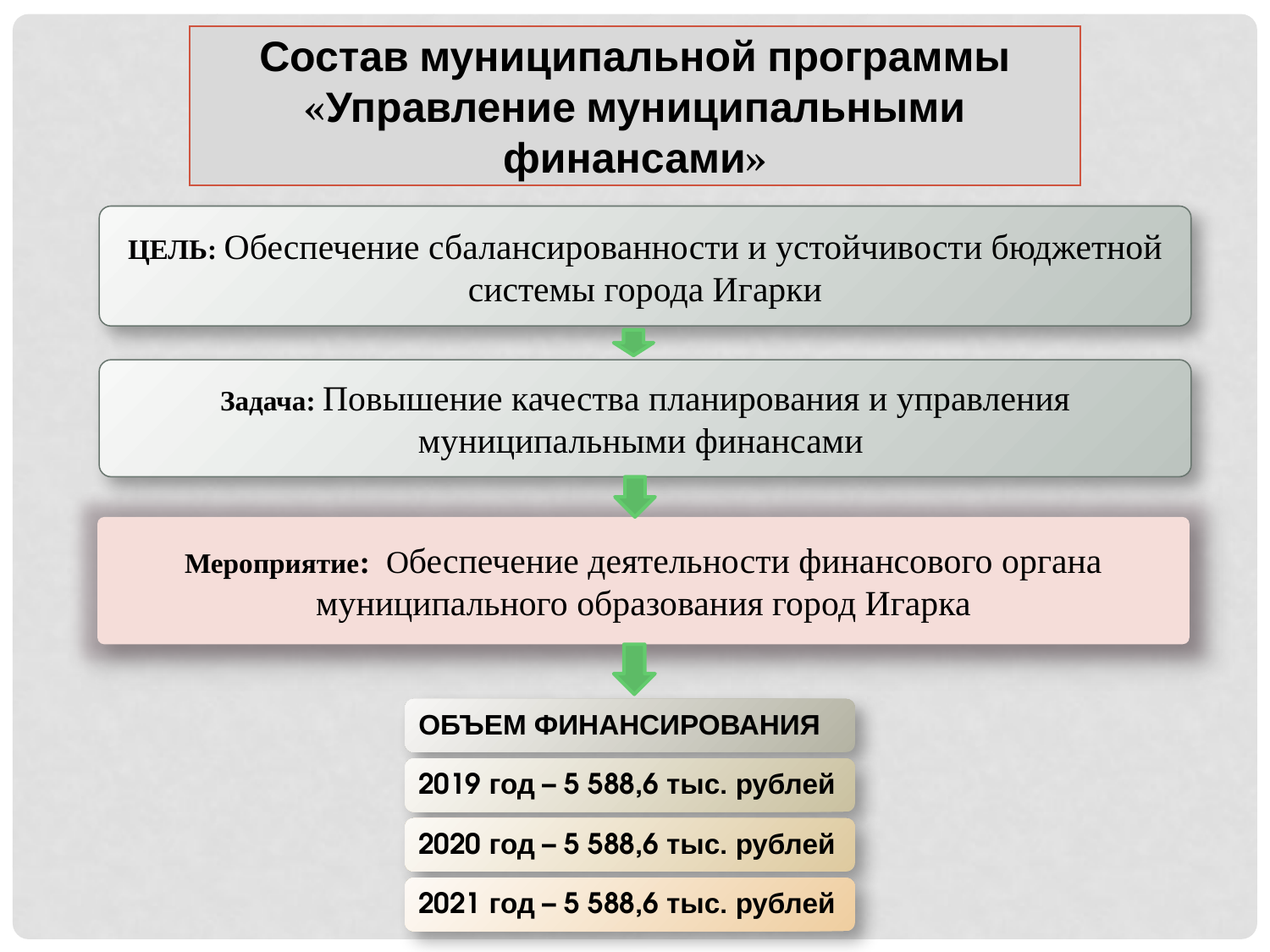

Состав муниципальной программы
«Управление муниципальными финансами»
ЦЕЛЬ: Обеспечение сбалансированности и устойчивости бюджетной системы города Игарки

Задача: Повышение качества планирования и управления муниципальными финансами

Мероприятие:  Обеспечение деятельности финансового органа муниципального образования город Игарка

ОБЪЕМ ФИНАНСИРОВАНИЯ
2019 год – 5 588,6 тыс. рублей
2020 год – 5 588,6 тыс. рублей
2021 год – 5 588,6 тыс. рублей